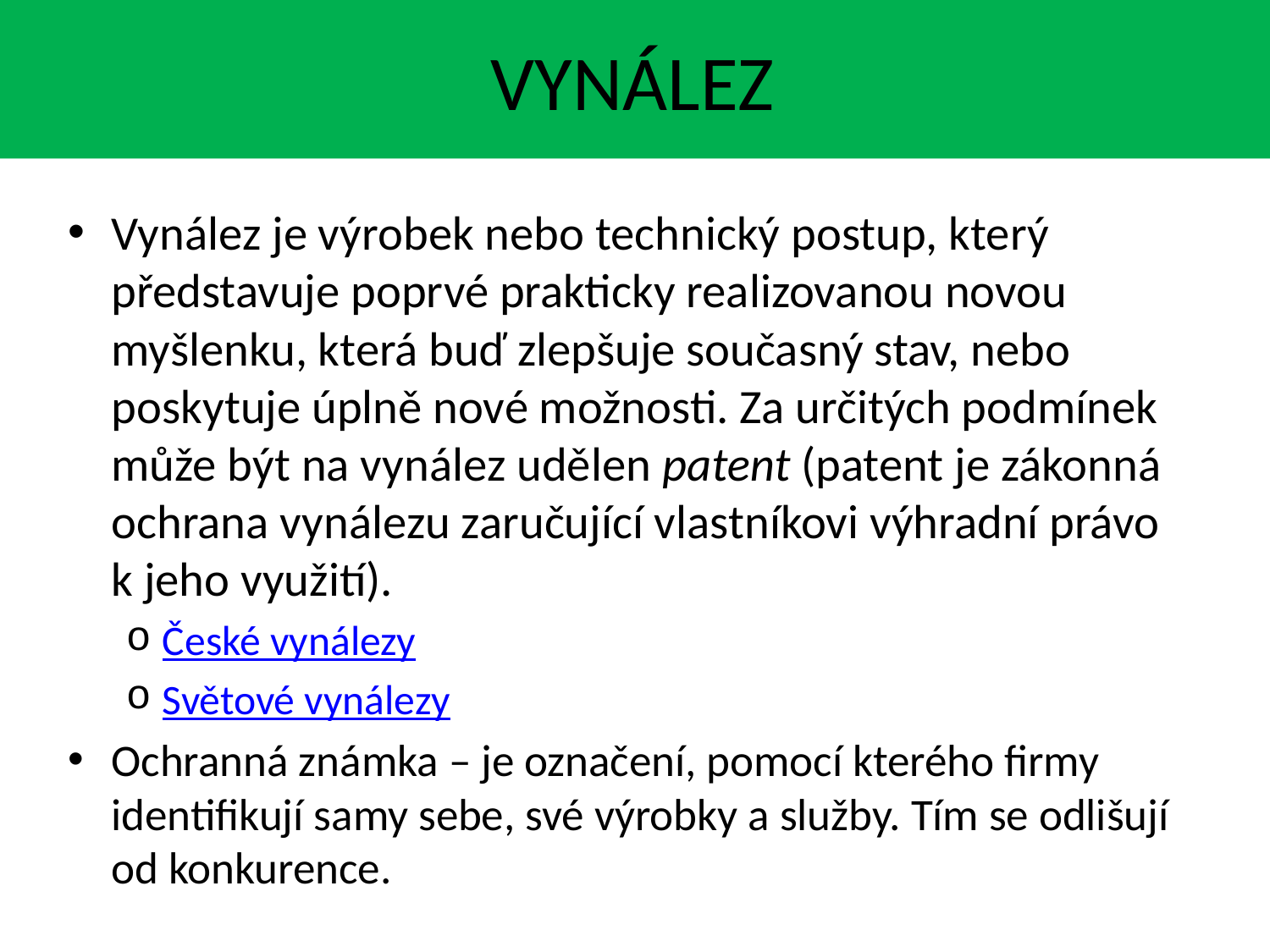

# VYNÁLEZ
Vynález je výrobek nebo technický postup, který představuje poprvé prakticky realizovanou novou myšlenku, která buď zlepšuje současný stav, nebo poskytuje úplně nové možnosti. Za určitých podmínek může být na vynález udělen patent (patent je zákonná ochrana vynálezu zaručující vlastníkovi výhradní právo k jeho využití).
České vynálezy
Světové vynálezy
Ochranná známka – je označení, pomocí kterého firmy identifikují samy sebe, své výrobky a služby. Tím se odlišují od konkurence.